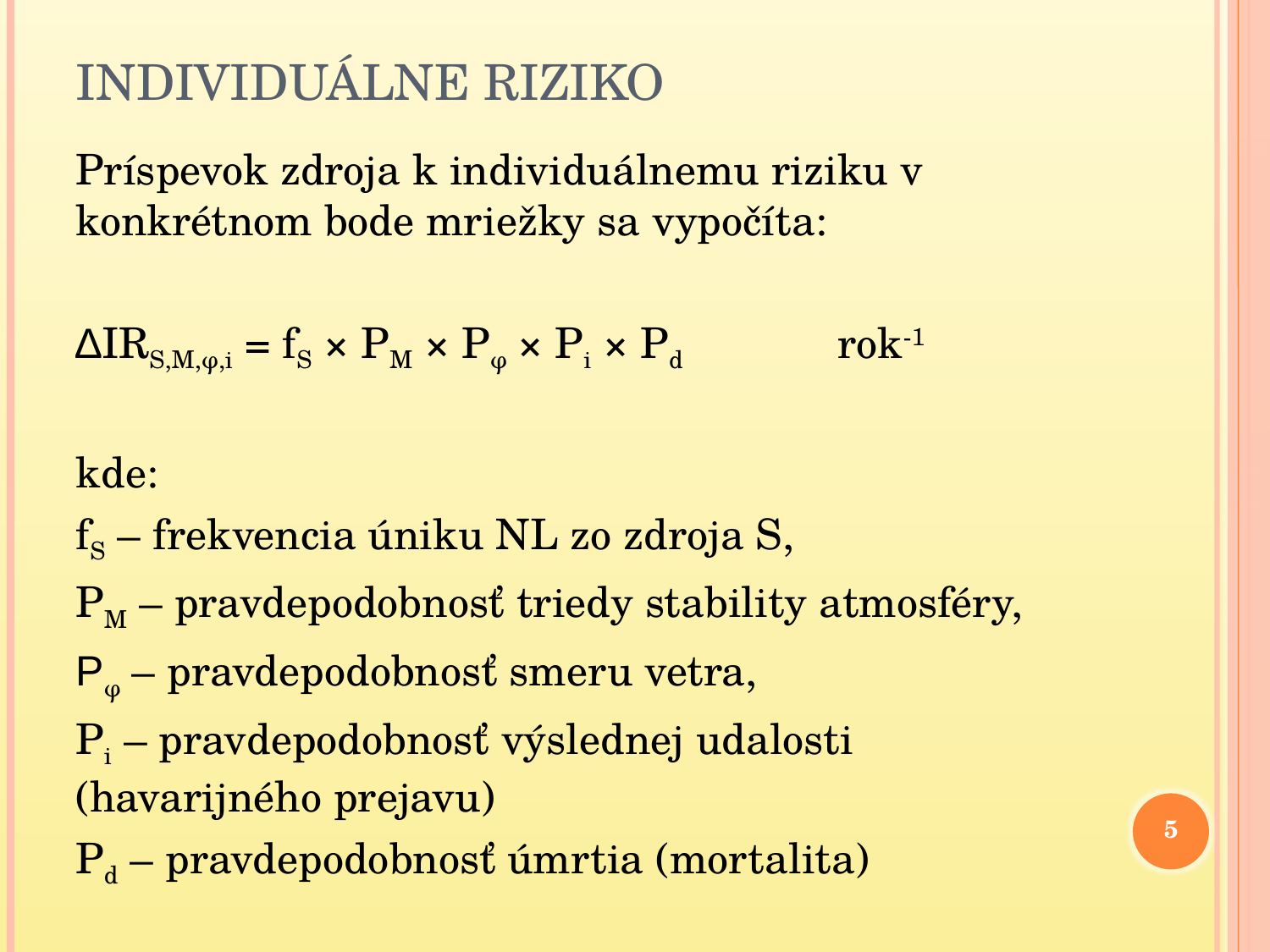

# Individuálne riziko
Príspevok zdroja k individuálnemu riziku v konkrétnom bode mriežky sa vypočíta:

∆IRS,M,φ,i = fS × PM × Pφ × Pi × Pd		rok-1

kde:
fS – frekvencia úniku NL zo zdroja S,
PM – pravdepodobnosť triedy stability atmosféry,
Pφ – pravdepodobnosť smeru vetra,
Pi – pravdepodobnosť výslednej udalosti (havarijného prejavu)
Pd – pravdepodobnosť úmrtia (mortalita)
5